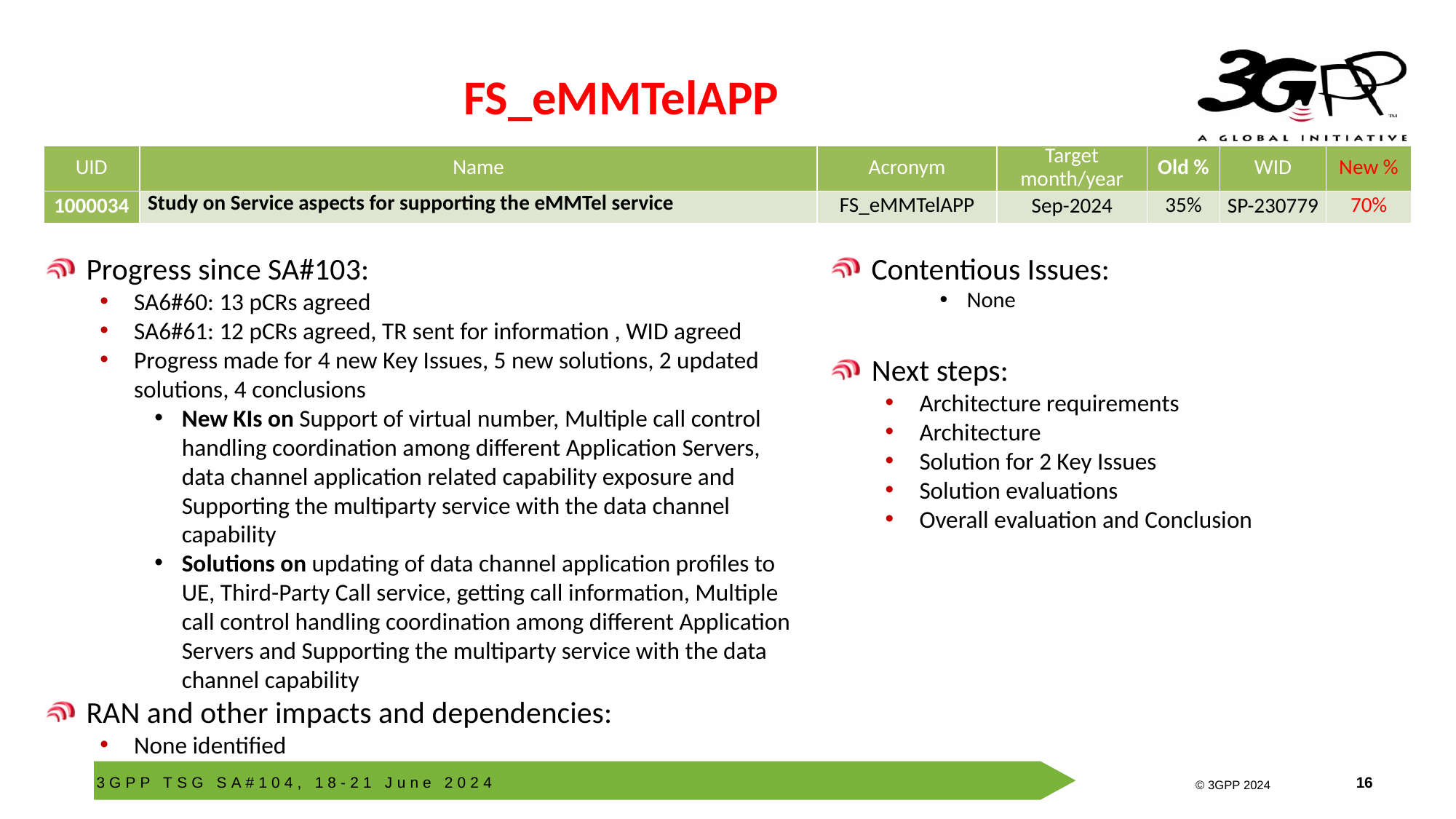

# FS_eMMTelAPP
| UID | Name | Acronym | Target month/year | Old % | WID | New % |
| --- | --- | --- | --- | --- | --- | --- |
| 1000034 | Study on Service aspects for supporting the eMMTel service | FS\_eMMTelAPP | Sep-2024 | 35% | SP-230779 | 70% |
Contentious Issues:
None

Next steps:
Architecture requirements
Architecture
Solution for 2 Key Issues
Solution evaluations
Overall evaluation and Conclusion
Progress since SA#103:
SA6#60: 13 pCRs agreed
SA6#61: 12 pCRs agreed, TR sent for information , WID agreed
Progress made for 4 new Key Issues, 5 new solutions, 2 updated solutions, 4 conclusions
New KIs on Support of virtual number, Multiple call control handling coordination among different Application Servers, data channel application related capability exposure and Supporting the multiparty service with the data channel capability
Solutions on updating of data channel application profiles to UE, Third-Party Call service, getting call information, Multiple call control handling coordination among different Application Servers and Supporting the multiparty service with the data channel capability
RAN and other impacts and dependencies:
None identified